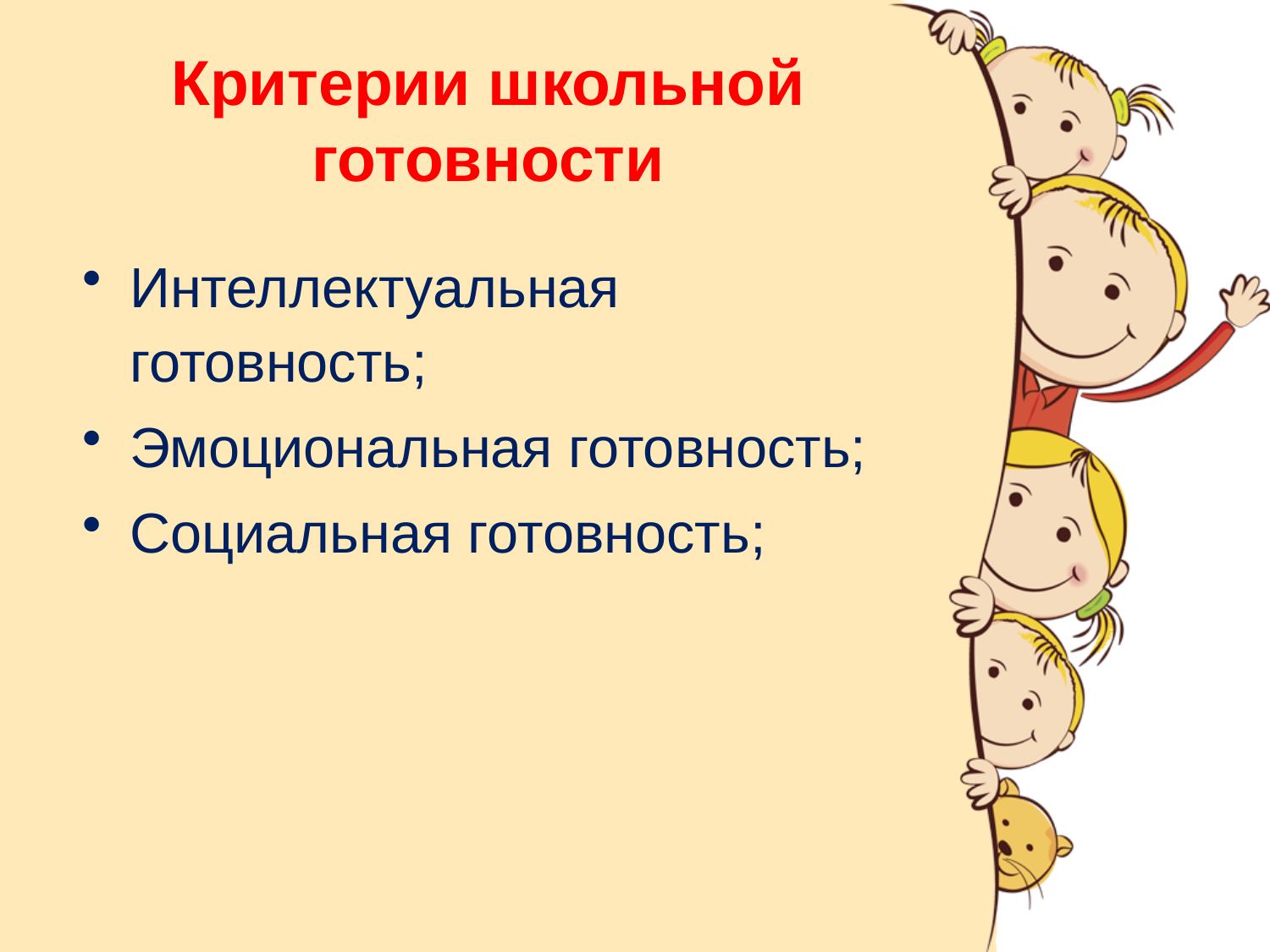

# Критерии школьной готовности
Интеллектуальная готовность;
Эмоциональная готовность;
Социальная готовность;